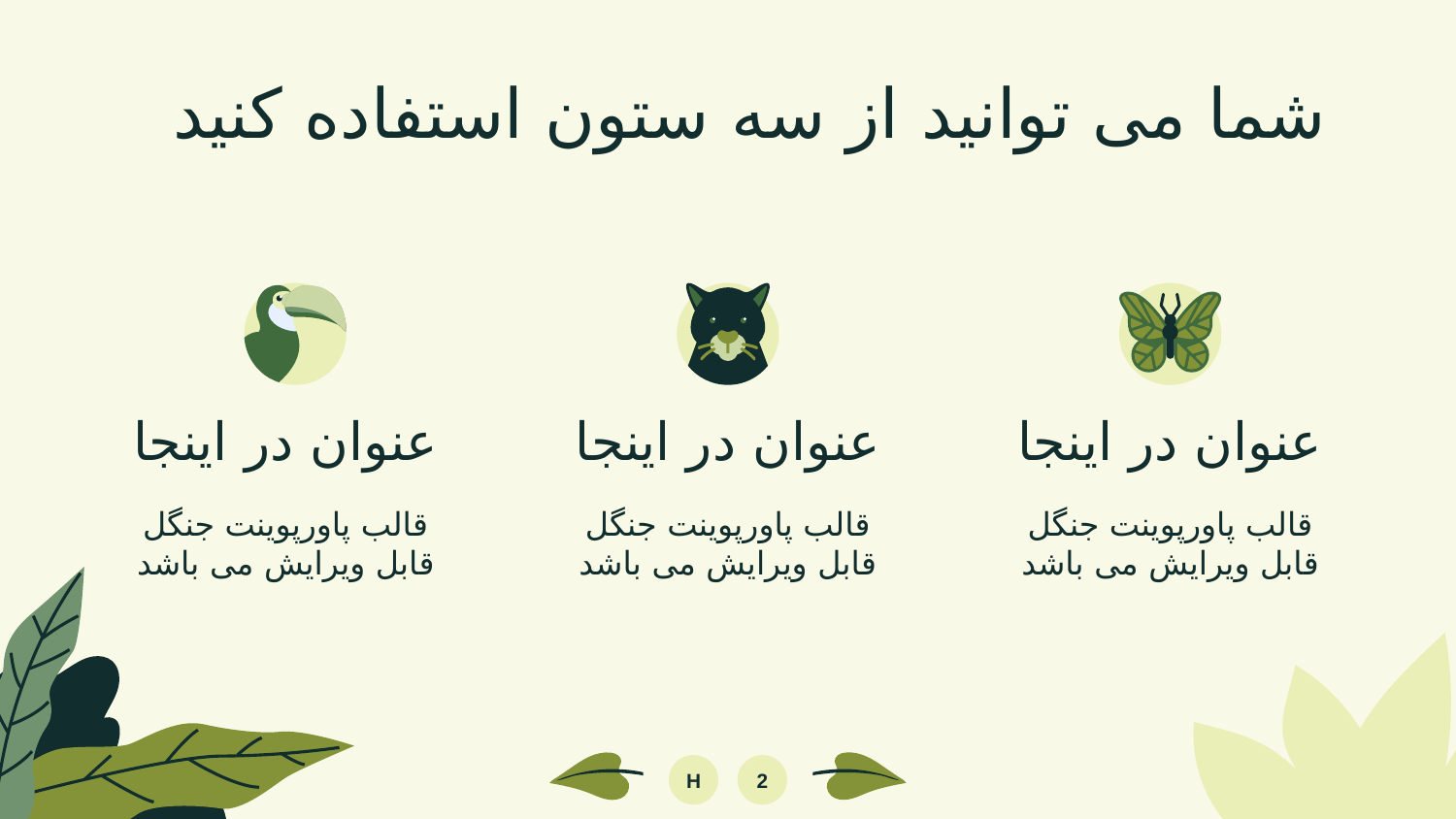

شما می توانید از سه ستون استفاده کنید

# عنوان در اینجا
عنوان در اینجا
عنوان در اینجا
قالب پاورپوینت جنگل قابل ویرایش می باشد
قالب پاورپوینت جنگل قابل ویرایش می باشد
قالب پاورپوینت جنگل قابل ویرایش می باشد

H
2